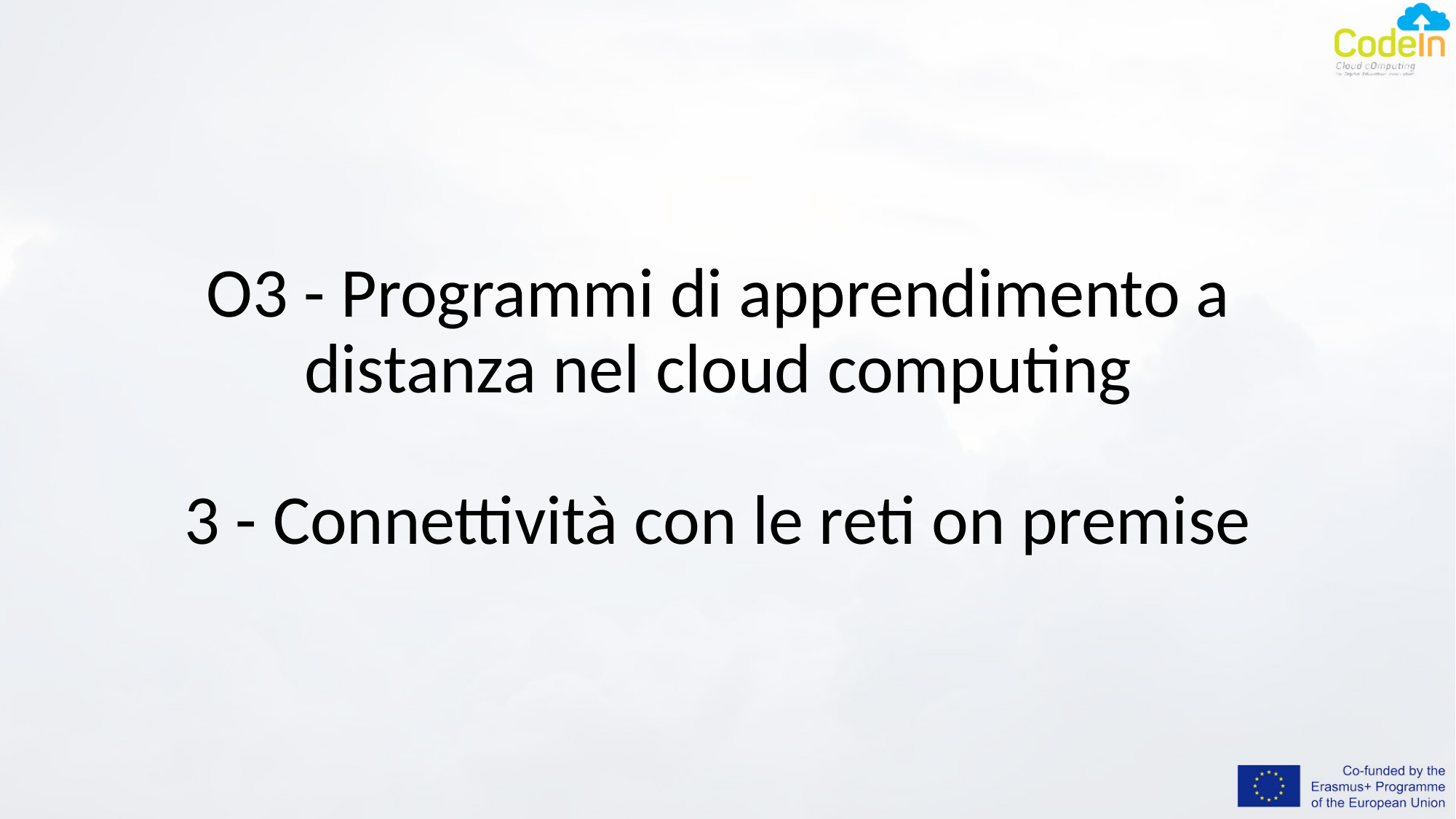

# O3 - Programmi di apprendimento a distanza nel cloud computing 3 - Connettività con le reti on premise